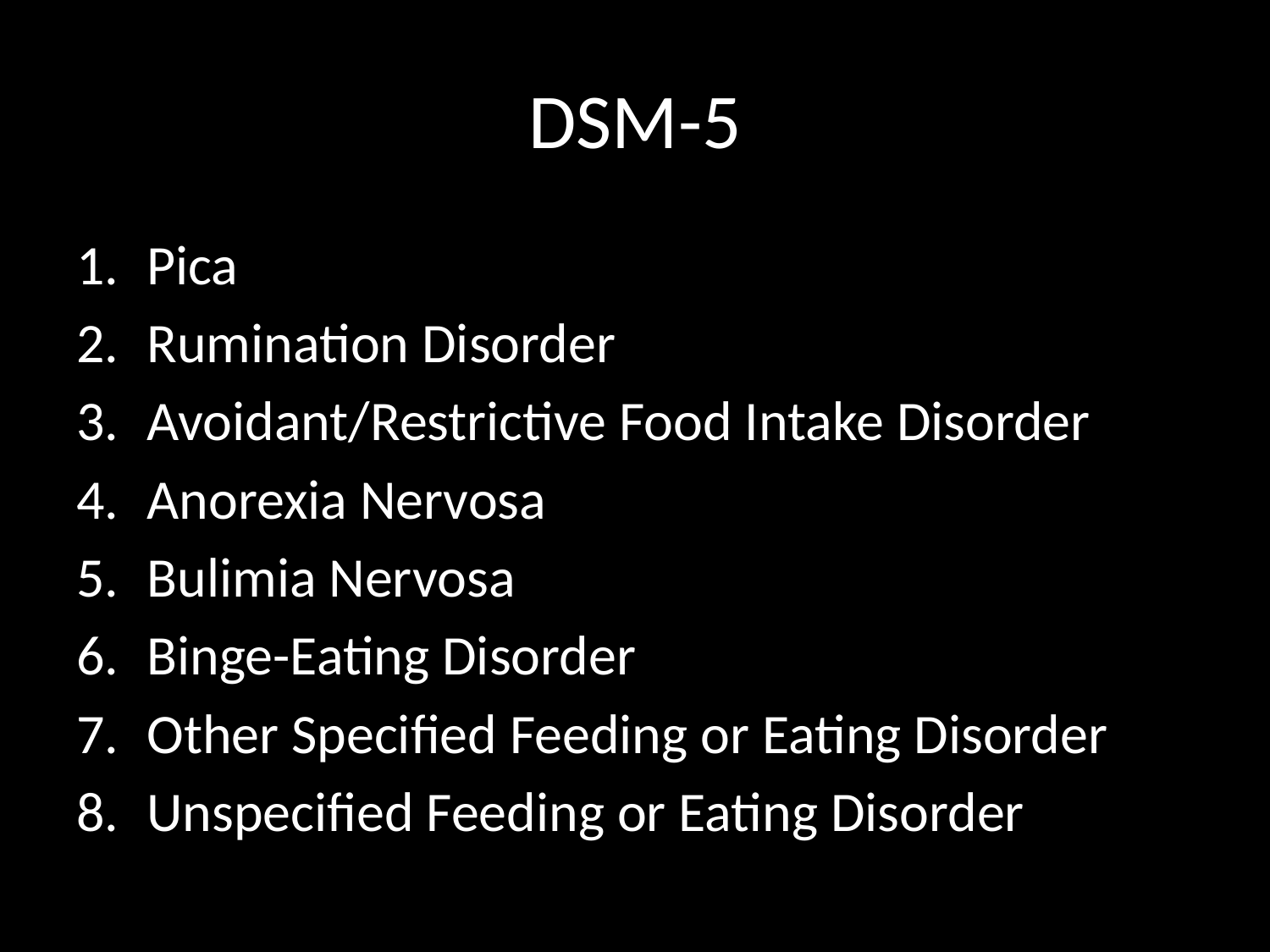

# DSM-5
Pica
Rumination Disorder
Avoidant/Restrictive Food Intake Disorder
Anorexia Nervosa
Bulimia Nervosa
Binge-Eating Disorder
Other Specified Feeding or Eating Disorder
Unspecified Feeding or Eating Disorder